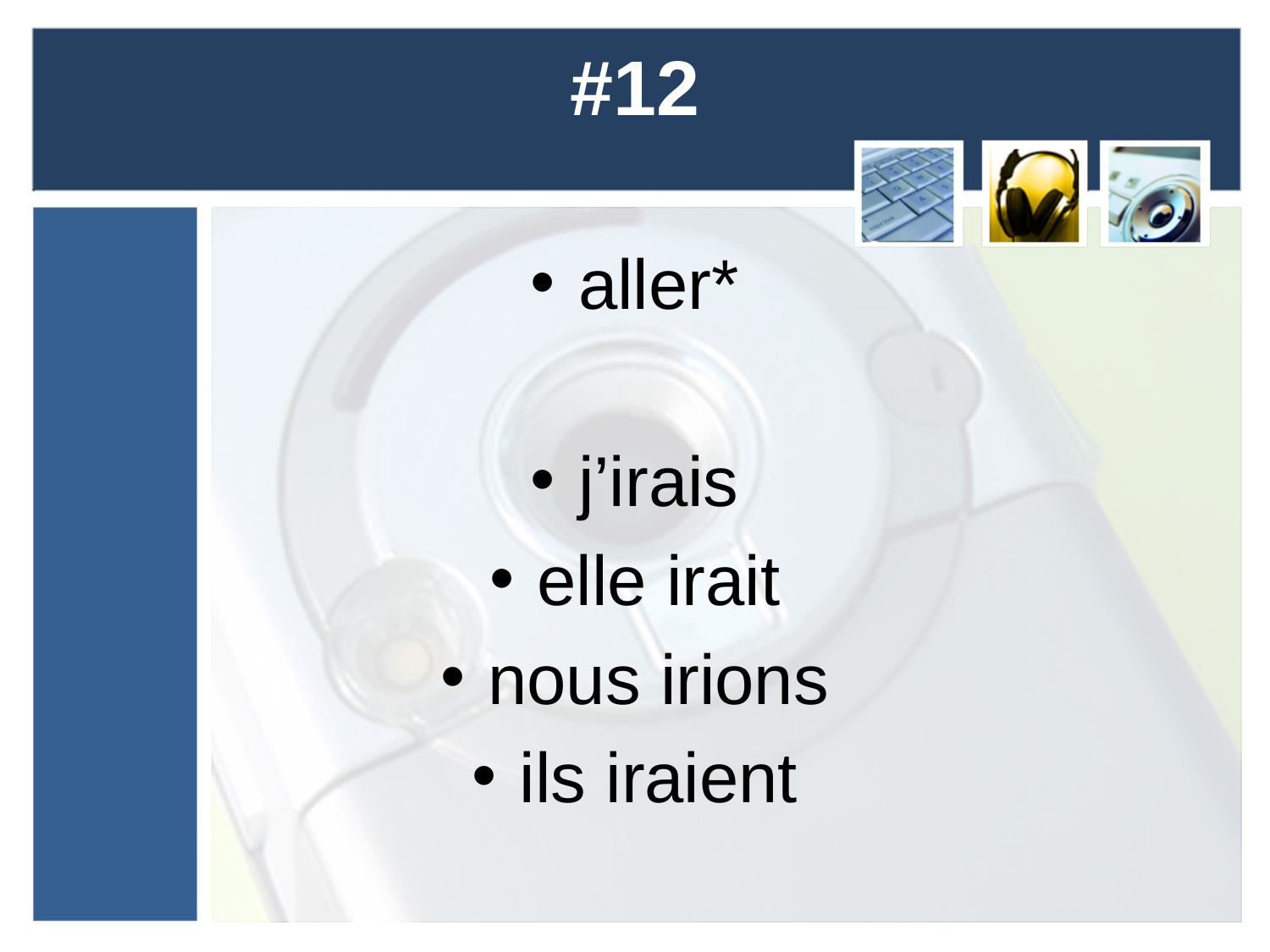

# #12
aller*

j’irais
elle irait
nous irions
ils iraient